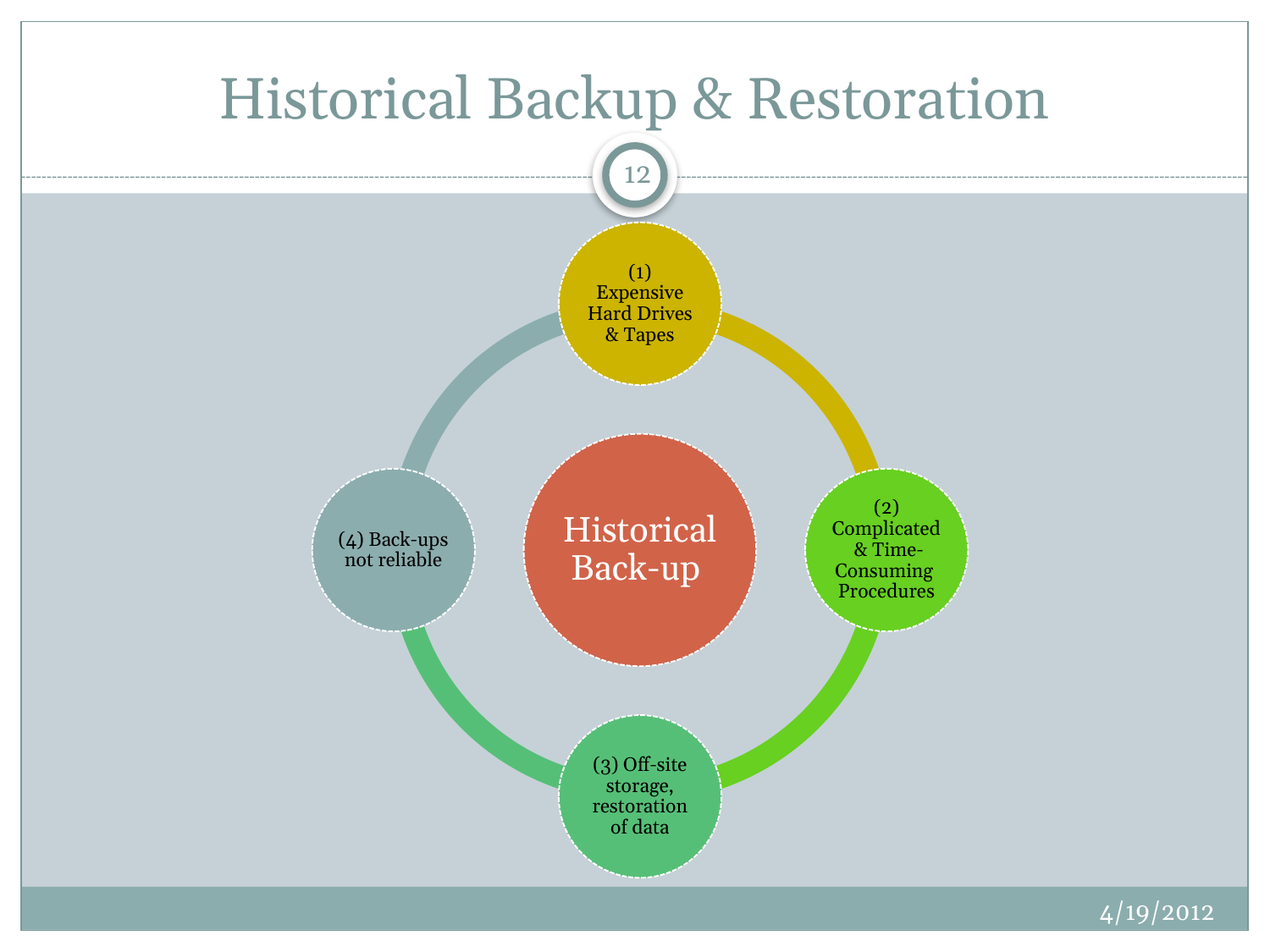

# Historical Backup & Restoration
12
Historical Back-up
(1) Expensive Hard Drives & Tapes
(2) Complicated  & Time-Consuming  Procedures
(3) Off-site storage, restoration of data
(4) Back-ups not reliable
4/19/2012